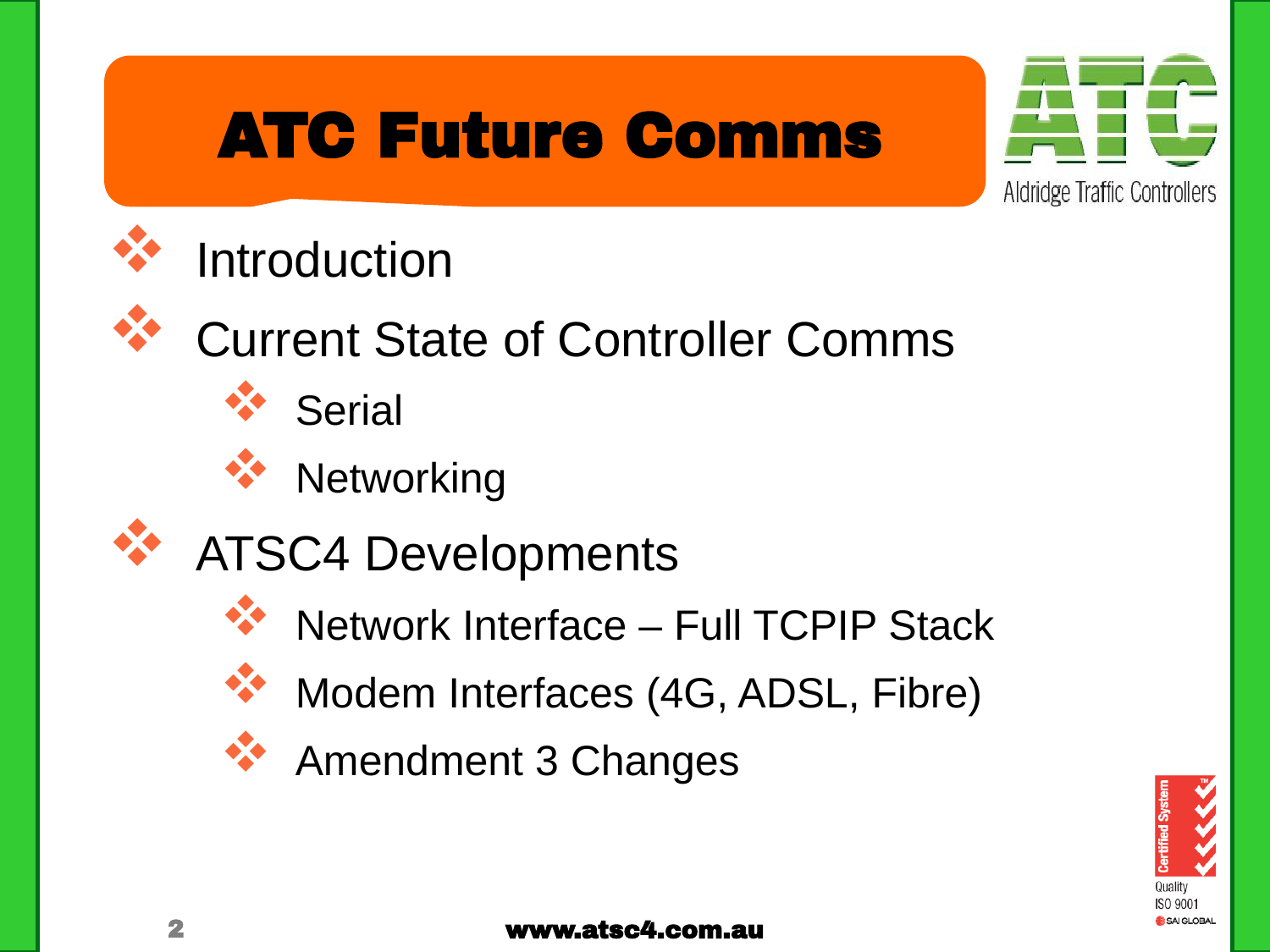

# ATC Future Comms
Introduction
Current State of Controller Comms
Serial
Networking
ATSC4 Developments
Network Interface – Full TCPIP Stack
Modem Interfaces (4G, ADSL, Fibre)
Amendment 3 Changes

www.atsc4.com.au
2